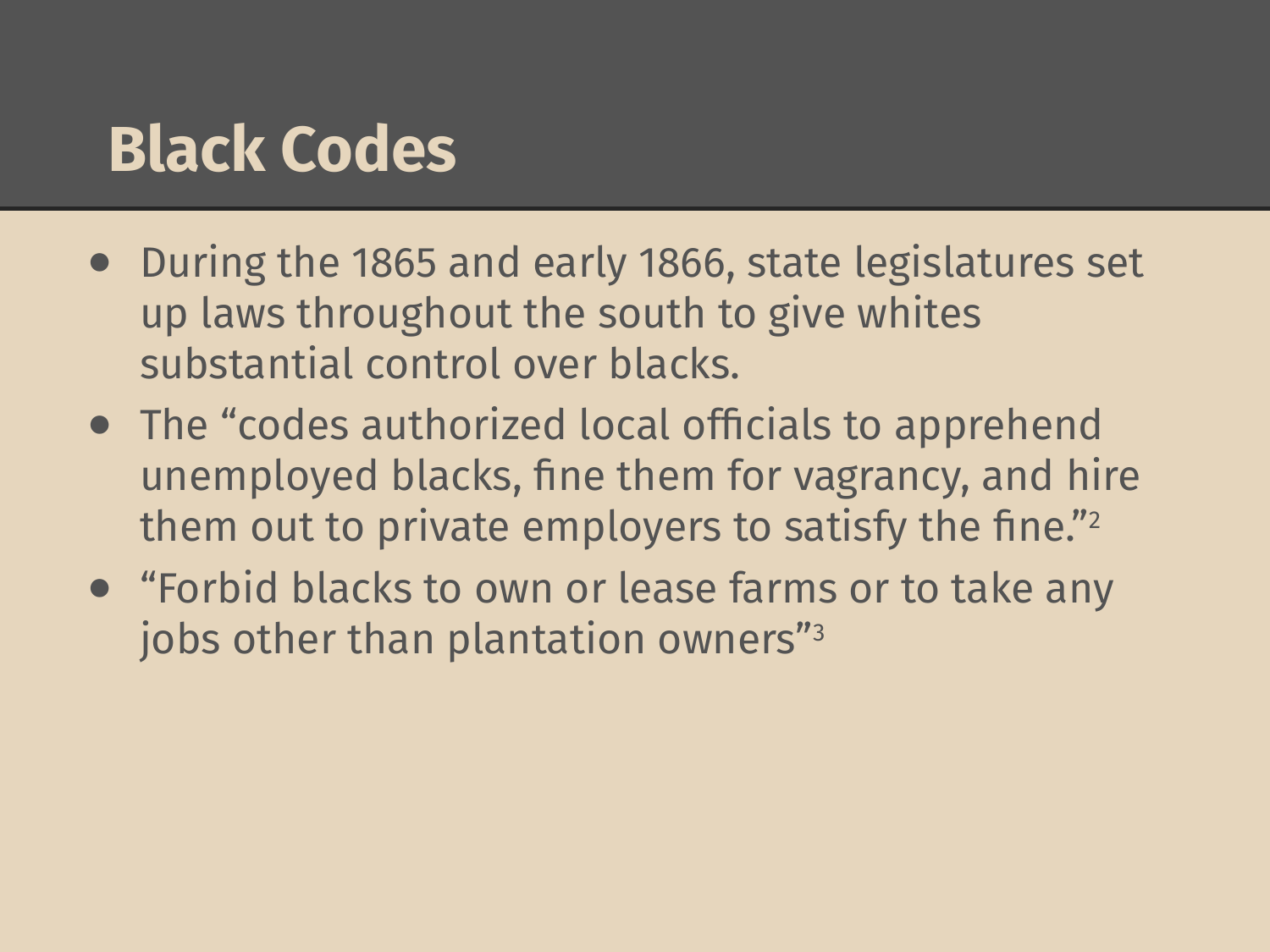

# Black Codes
During the 1865 and early 1866, state legislatures set up laws throughout the south to give whites substantial control over blacks.
The “codes authorized local officials to apprehend unemployed blacks, fine them for vagrancy, and hire them out to private employers to satisfy the fine.”2
“Forbid blacks to own or lease farms or to take any jobs other than plantation owners”3